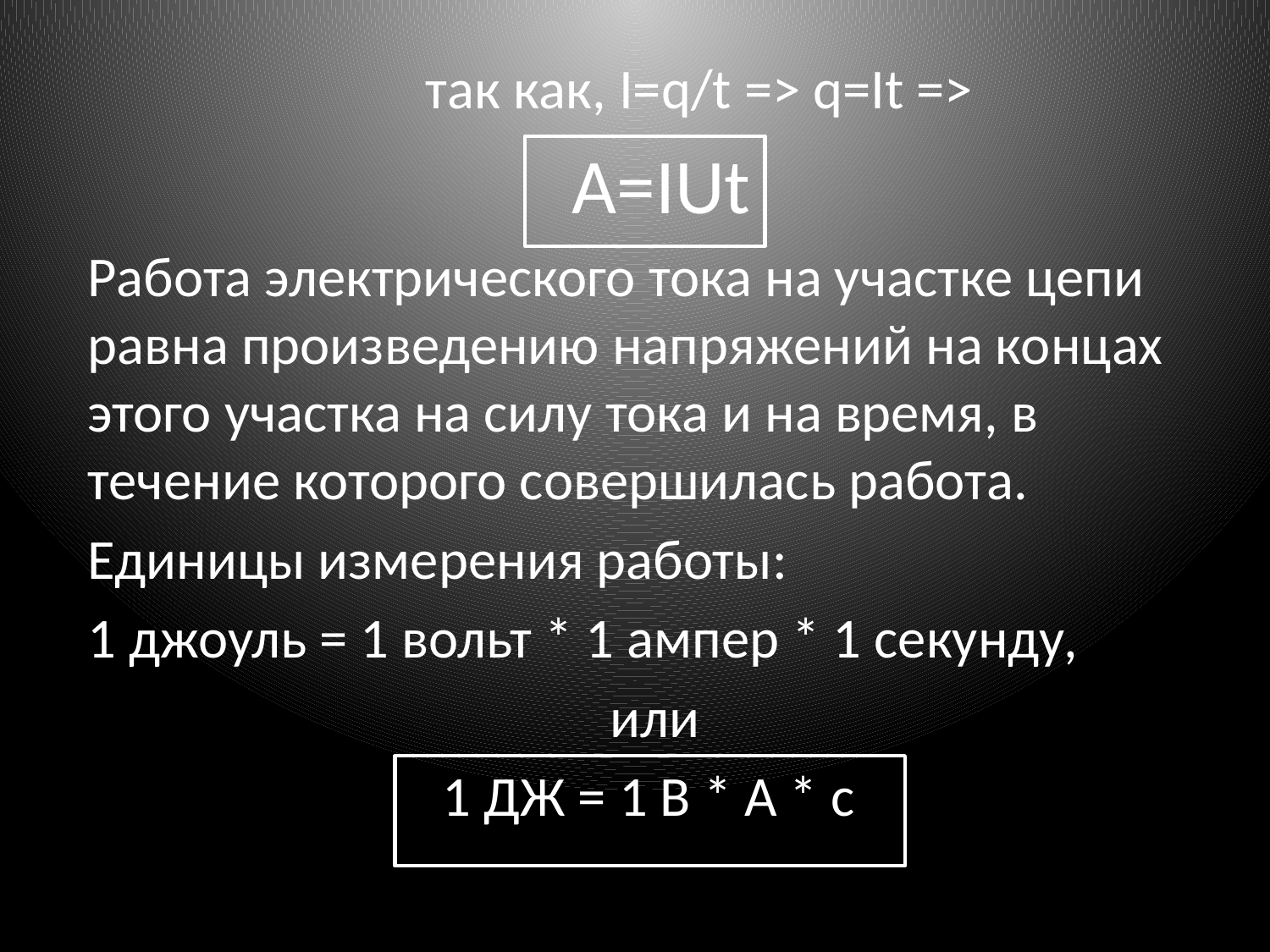

так как, I=q/t => q=It =>
 A=IUt
Работа электрического тока на участке цепи равна произведению напряжений на концах этого участка на силу тока и на время, в течение которого совершилась работа.
Единицы измерения работы:
1 джоуль = 1 вольт * 1 ампер * 1 секунду,
или
1 ДЖ = 1 В * А * с